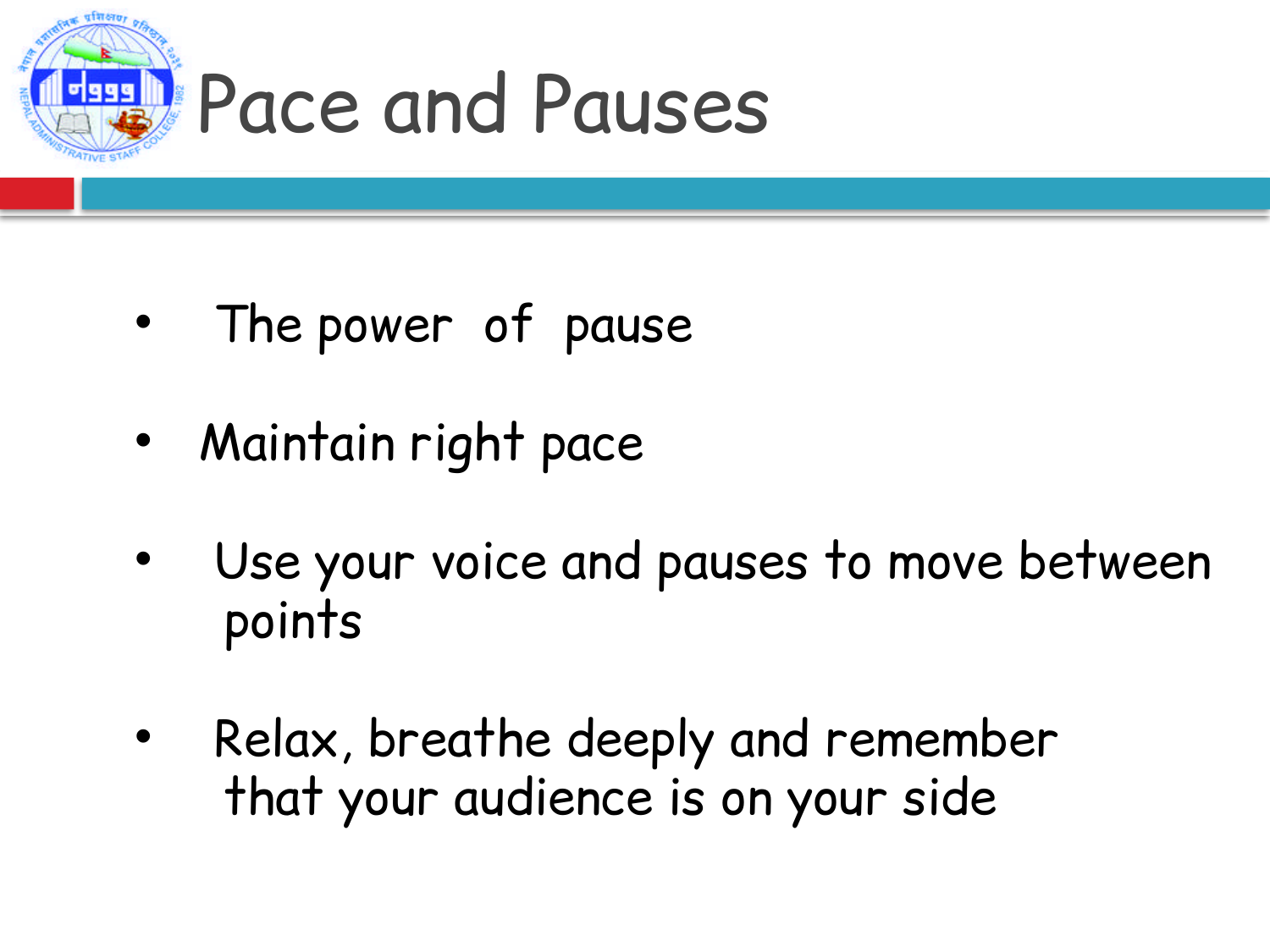

# Pace and Pauses
 The power  of  pause

Maintain right pace

 Use your voice and pauses to move between
      points

 Relax, breathe deeply and remember
      that your audience is on your side